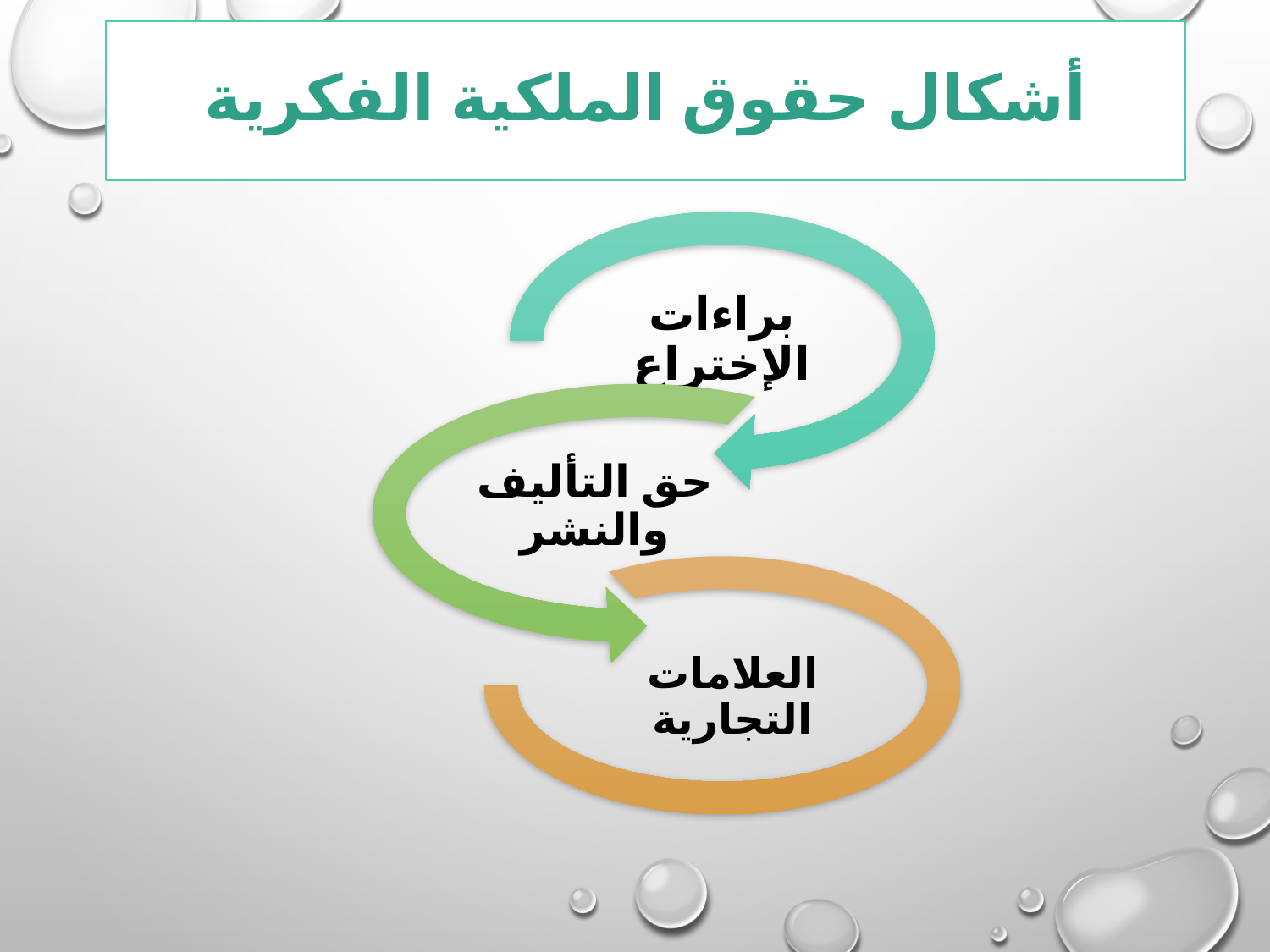

# أشكال حقوق الملكية الفكرية
براءات الإختراع
حق التأليف والنشر
العلامات التجارية